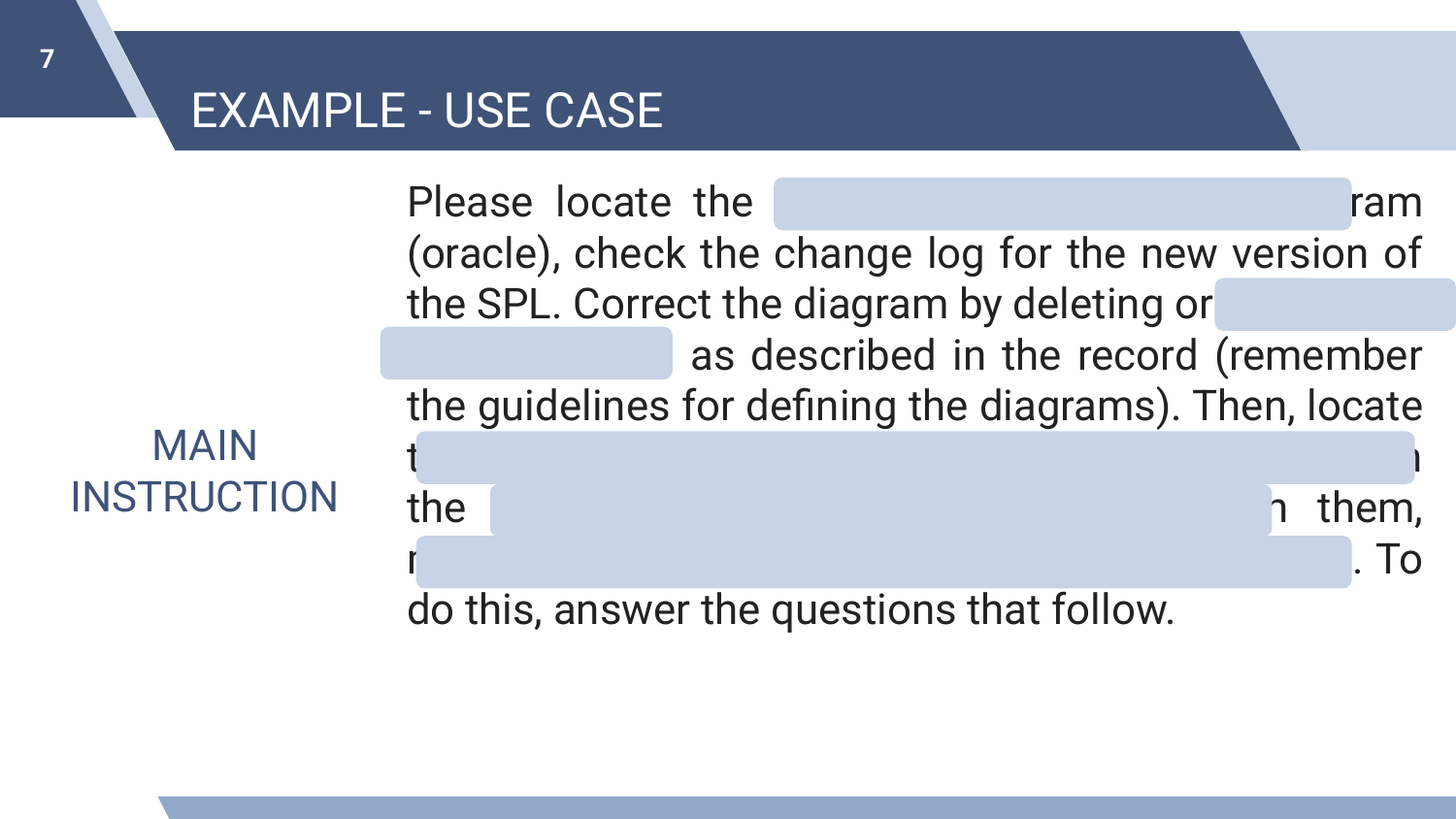

7
# EXAMPLE - USE CASE
Please locate the first version of the SPL diagram (oracle), check the change log for the new version of the SPL. Correct the diagram by deleting or adding the new elements as described in the record (remember the guidelines for defining the diagrams). Then, locate the version that will be inspected and compare it with the oracle to avoid inconsistency between them, marking the elements as they are being inspected. To do this, answer the questions that follow.

Por favor, vá até a primeira versão do diagrama da LPS (oracle), verifique o registro de mudanças para a nova versão da LPS. Corrija o diagrama excluindo ou adicionando os novos elementos conforme descrito no registro (lembre-se das diretrizes  para a definição dos diagramas). Depois, vá até a versão que será inspecionada e compare-a com o oracle para evitar a inconsistência entre eles, marcando os elementos conforme estiverem sendo inspecionados. Para tal, responda as questões que seguem.
Ativar a compatibilidade com o leitor de tela

MAIN INSTRUCTION